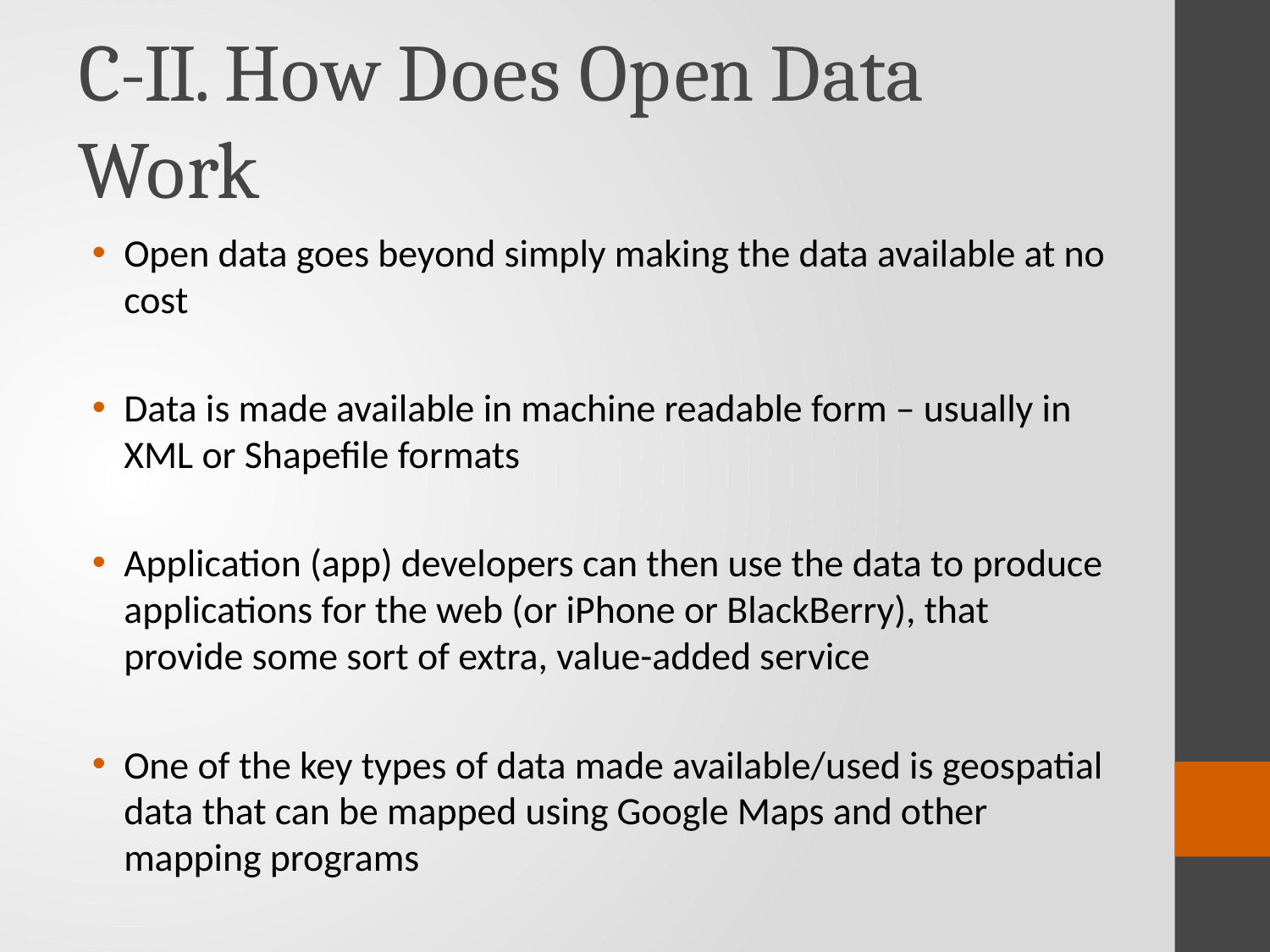

# C-II. How Does Open Data Work
Open data goes beyond simply making the data available at no cost

Data is made available in machine readable form – usually in XML or Shapefile formats

Application (app) developers can then use the data to produce applications for the web (or iPhone or BlackBerry), that provide some sort of extra, value-added service

One of the key types of data made available/used is geospatial data that can be mapped using Google Maps and other mapping programs